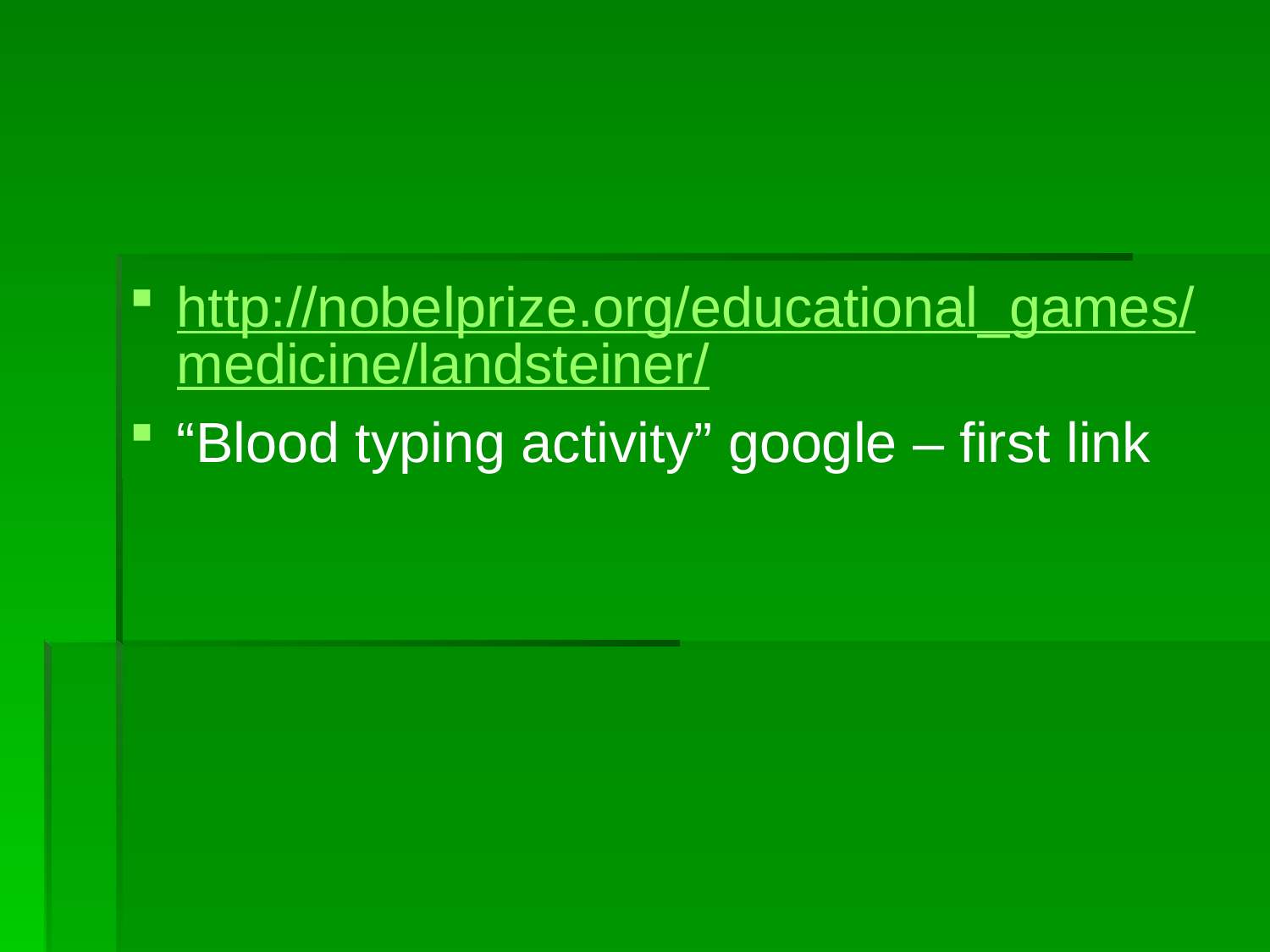

#
http://nobelprize.org/educational_games/medicine/landsteiner/
“Blood typing activity” google – first link